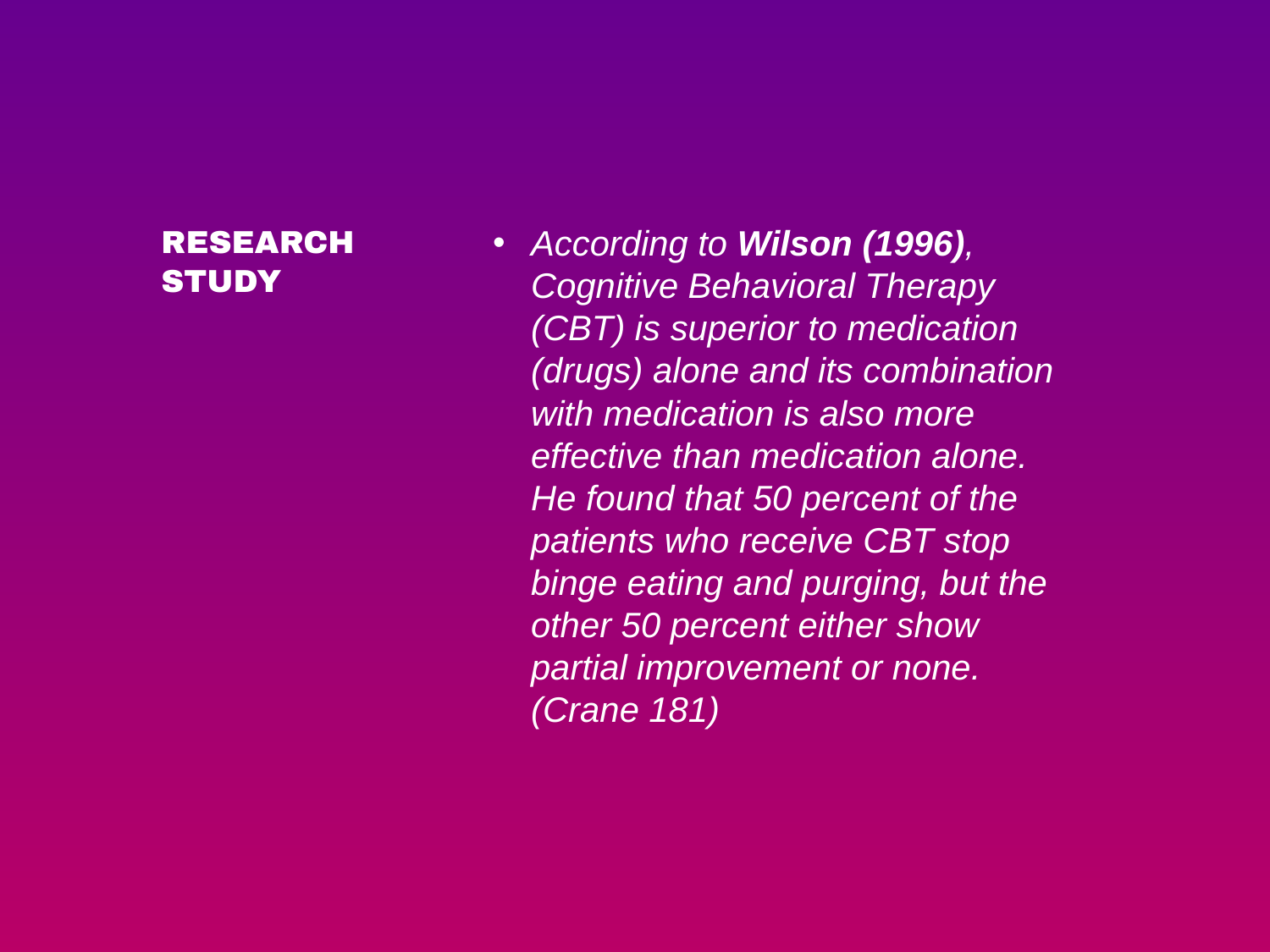

According to Wilson (1996), Cognitive Behavioral Therapy (CBT) is superior to medication (drugs) alone and its combination with medication is also more effective than medication alone. He found that 50 percent of the patients who receive CBT stop binge eating and purging, but the other 50 percent either show partial improvement or none. (Crane 181)
# Research study